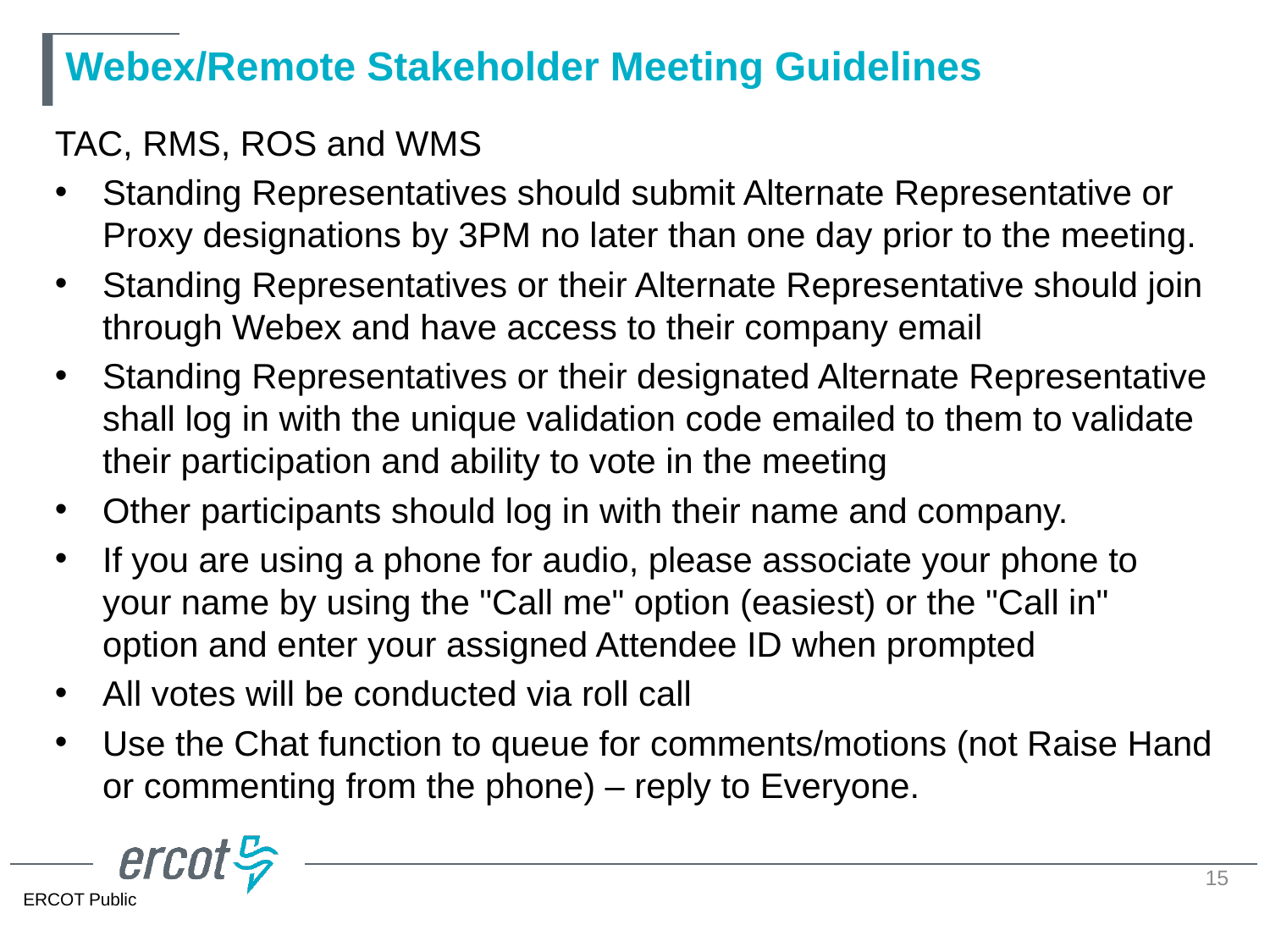

# Webex/Remote Stakeholder Meeting Guidelines
TAC, RMS, ROS and WMS
Standing Representatives should submit Alternate Representative or Proxy designations by 3PM no later than one day prior to the meeting.
Standing Representatives or their Alternate Representative should join through Webex and have access to their company email
Standing Representatives or their designated Alternate Representative shall log in with the unique validation code emailed to them to validate their participation and ability to vote in the meeting
Other participants should log in with their name and company.
If you are using a phone for audio, please associate your phone to your name by using the "Call me" option (easiest) or the "Call in" option and enter your assigned Attendee ID when prompted
All votes will be conducted via roll call
Use the Chat function to queue for comments/motions (not Raise Hand or commenting from the phone) – reply to Everyone.

15